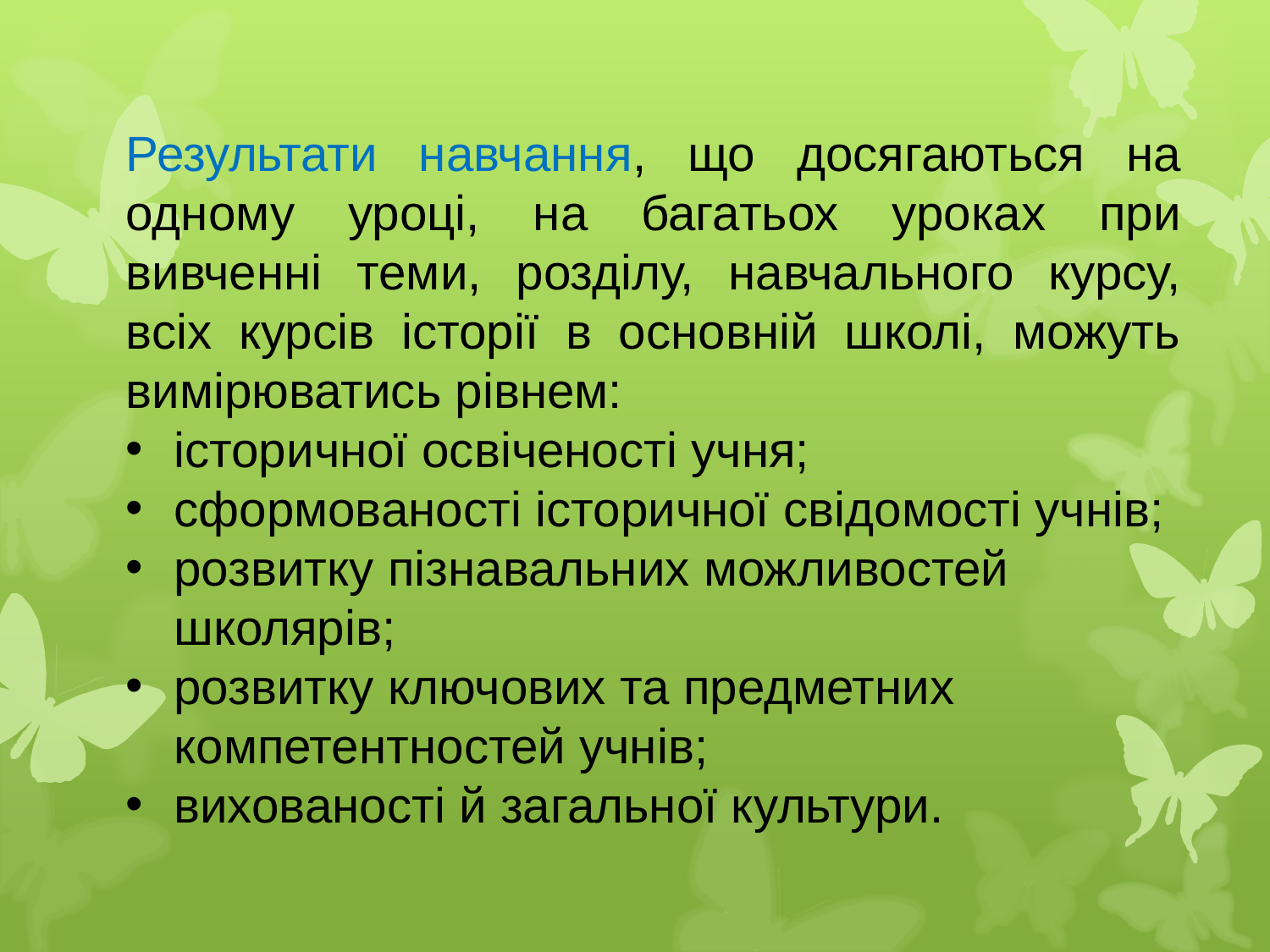

Результати навчання, що досягаються на одному уроці, на бага­тьох уроках при вивченні теми, розділу, навчального курсу, всіх курсів історії в основній школі, можуть вимірюватись рівнем:
історичної освіченості учня;
сформованості історичної свідомості учнів;
розвитку пізнавальних можливостей школярів;
розвитку ключових та предметних компетентностей учнів;
вихованості й загальної культури.